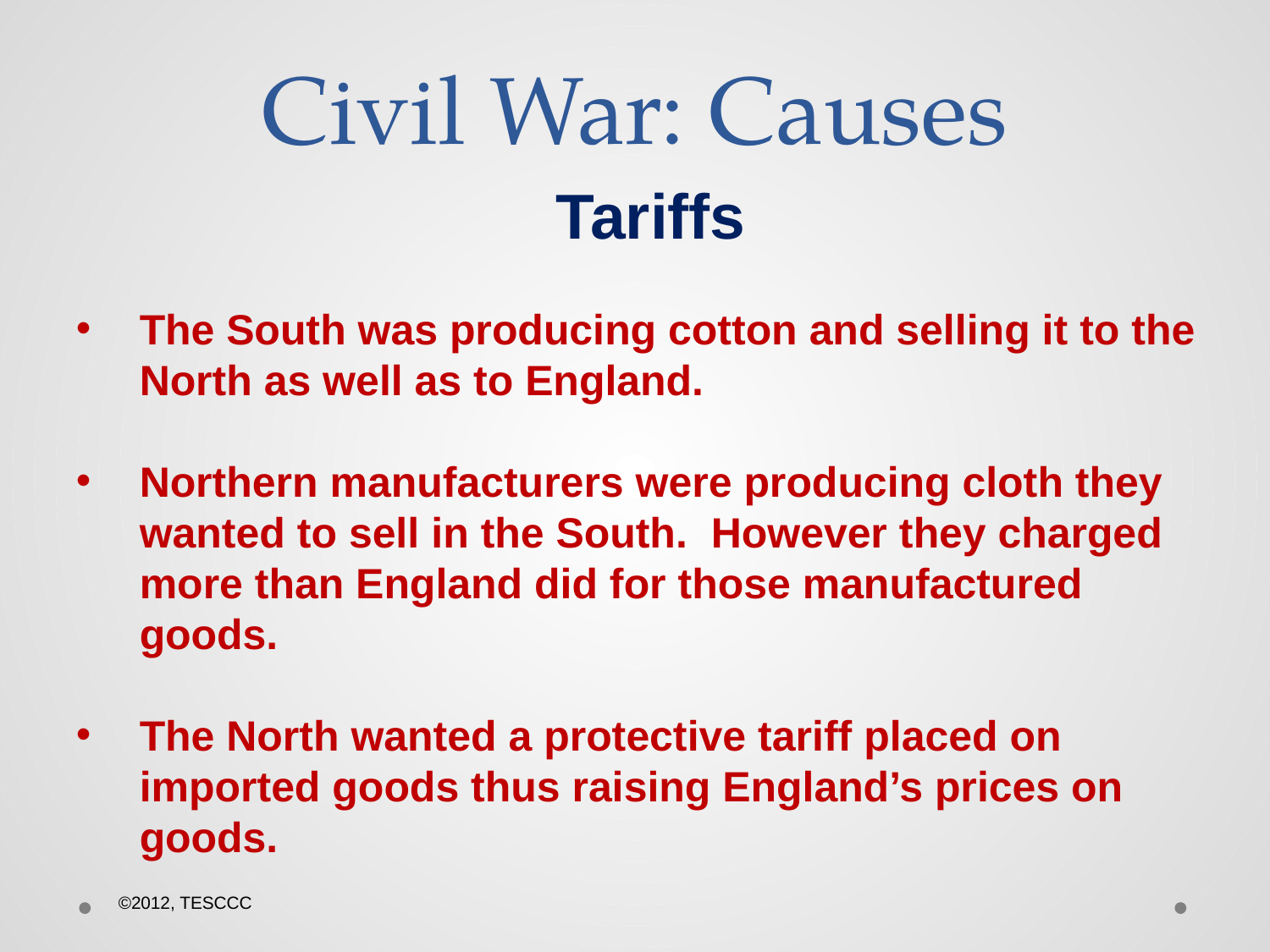

# Civil War: Causes
Tariffs

The South was producing cotton and selling it to the North as well as to England.

Northern manufacturers were producing cloth they wanted to sell in the South.  However they charged more than England did for those manufactured goods.

The North wanted a protective tariff placed on imported goods thus raising England’s prices on goods.
©2012, TESCCC